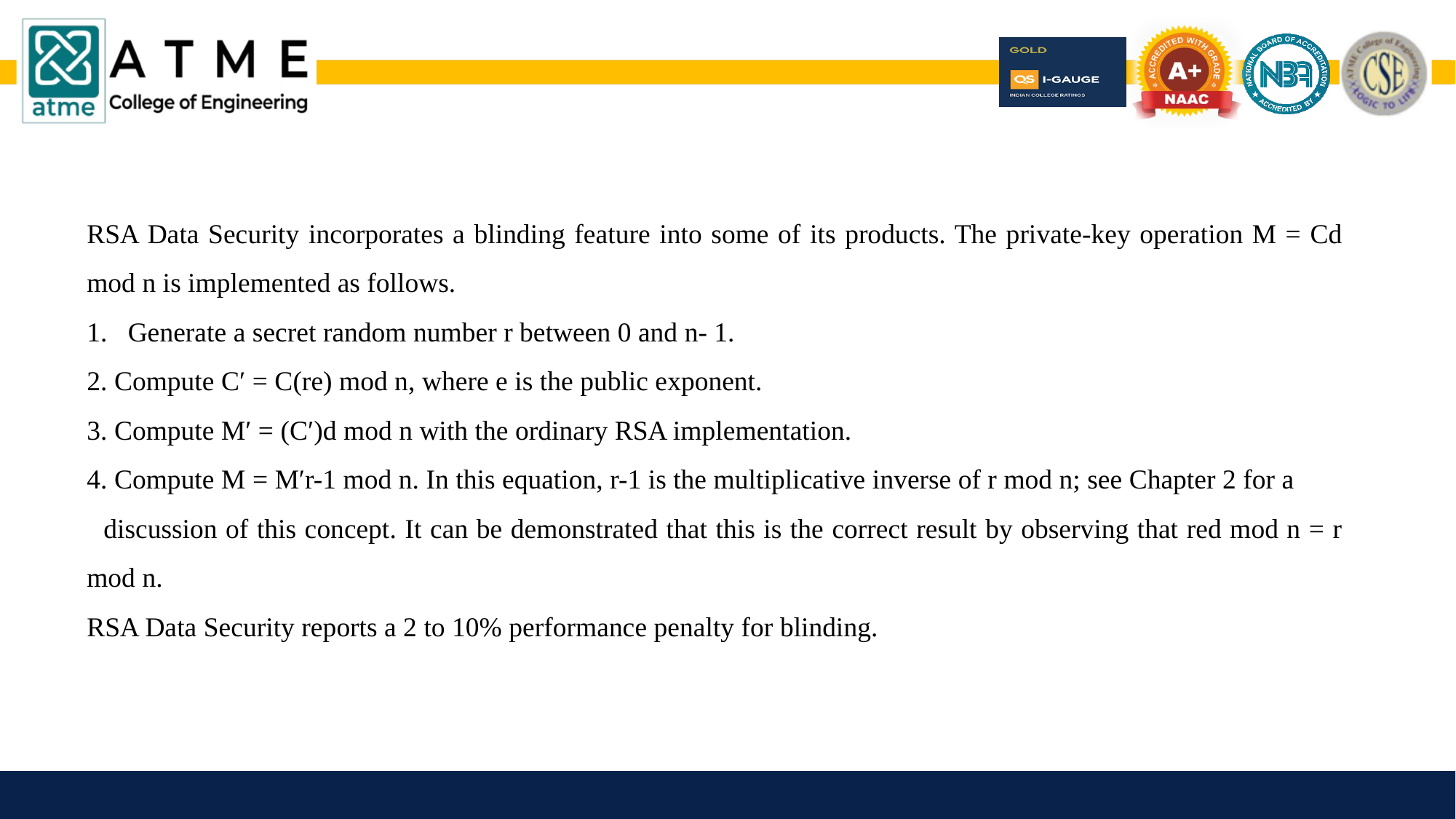

RSA Data Security incorporates a blinding feature into some of its products. The private-key operation M = Cd mod n is implemented as follows.
Generate a secret random number r between 0 and n- 1.
2. Compute C′ = C(re) mod n, where e is the public exponent.
3. Compute M′ = (C′)d mod n with the ordinary RSA implementation.
4. Compute M = M′r-1 mod n. In this equation, r-1 is the multiplicative inverse of r mod n; see Chapter 2 for a          discussion of this concept. It can be demonstrated that this is the correct result by observing that red mod n = r mod n.
RSA Data Security reports a 2 to 10% performance penalty for blinding.